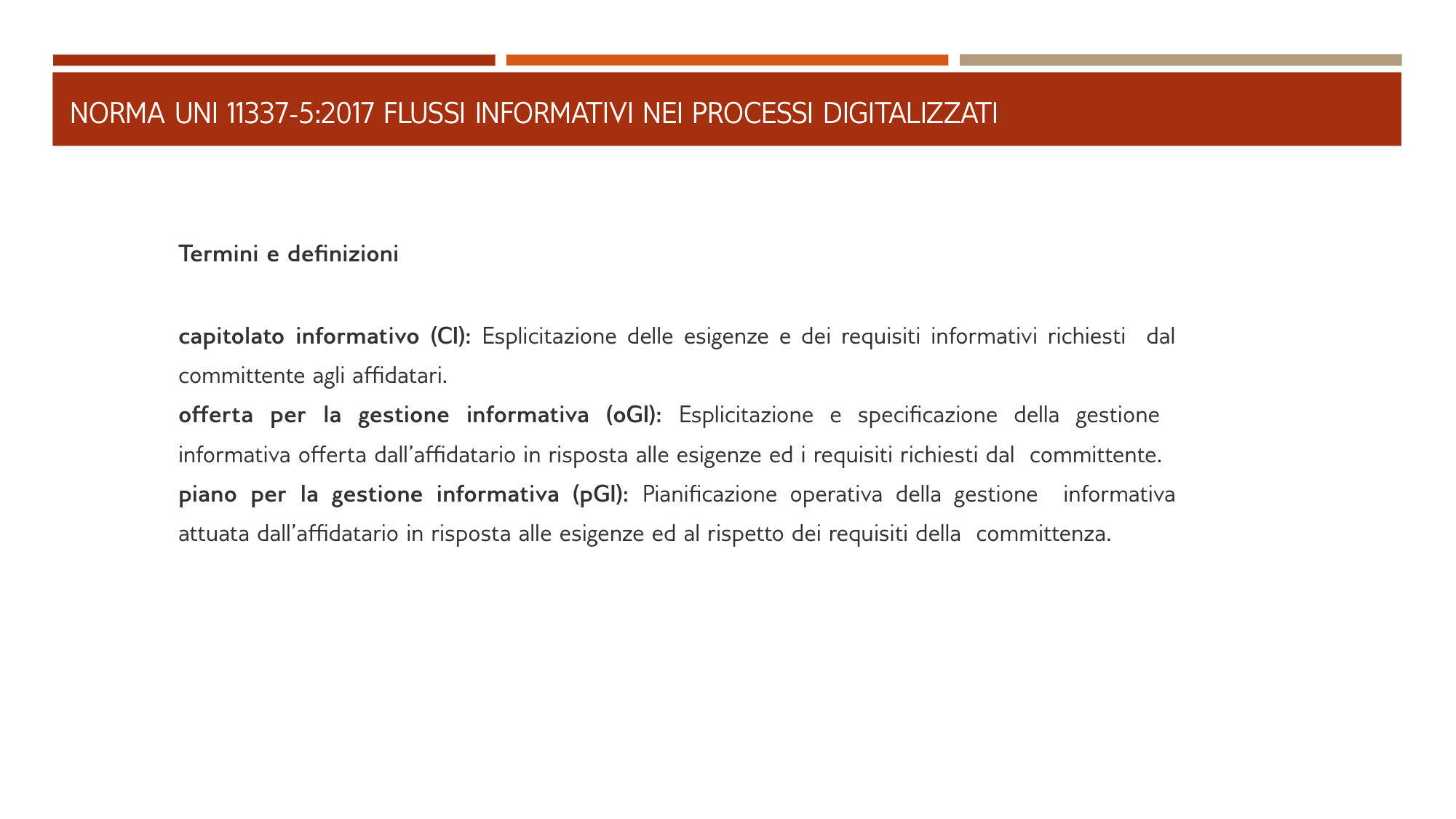

# Norma UNI 11337-5:2017 Flussi informativi nei processi digitalizzati
Termini e definizioni

capitolato informativo (CI): Esplicitazione delle esigenze e dei requisiti informativi richiesti  dal committente agli affidatari.
offerta per la gestione informativa (oGI): Esplicitazione e specificazione della gestione  informativa offerta dall’affidatario in risposta alle esigenze ed i requisiti richiesti dal  committente.
piano per la gestione informativa (pGI): Pianificazione operativa della gestione  informativa attuata dall’affidatario in risposta alle esigenze ed al rispetto dei requisiti della  committenza.